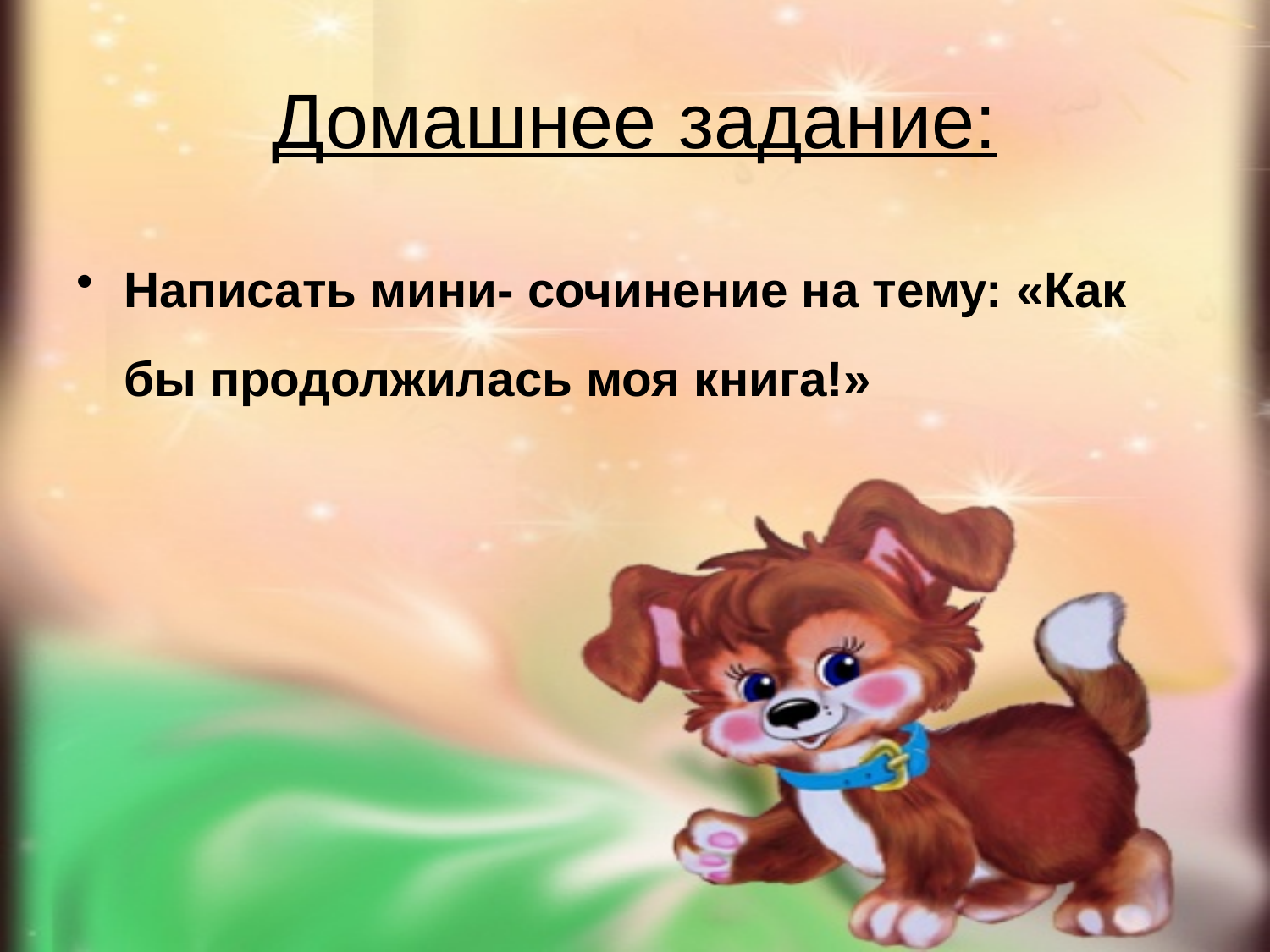

# Домашнее задание:
Написать мини- сочинение на тему: «Как бы продолжилась моя книга!»